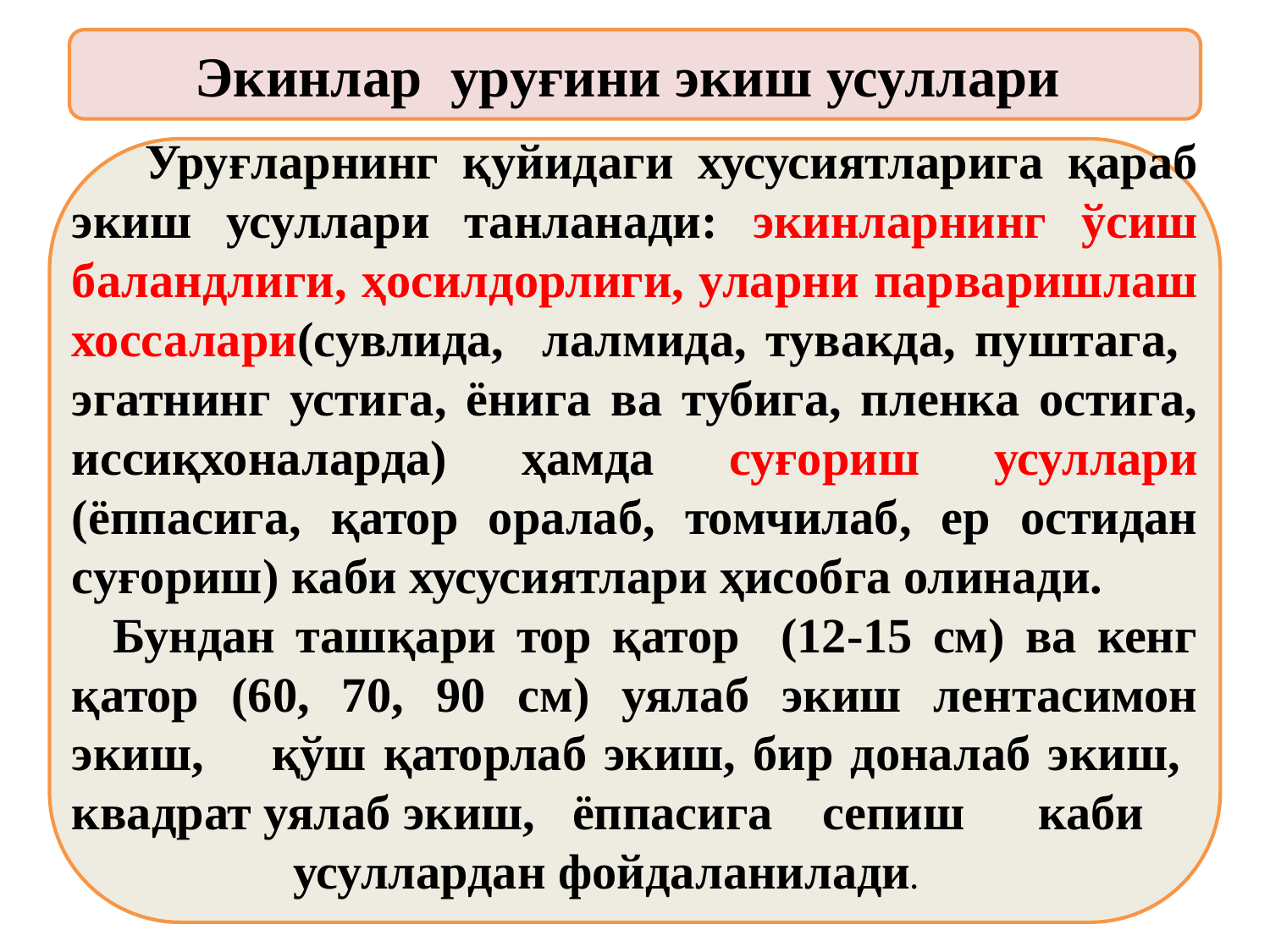

Экинлар  уруғини экиш усуллари
   Уруғларнинг қуйидаги хусусиятларига қараб экиш усуллари танланади: экинларнинг ўсиш баландлиги, ҳосилдорлиги, уларни парваришлаш хоссалари(сувлида,  лалмида, тувакда, пуштага,  эгатнинг устига, ёнига ва тубига, пленка остига, иссиқхоналарда) ҳамда суғориш усуллари (ёппасига, қатор оралаб, томчилаб, ер остидан суғориш) каби хусусиятлари ҳисобга олинади.
  Бундан ташқари тор қатор  (12-15 см) ва кенг қатор (60, 70, 90 см) уялаб экиш лентасимон экиш,    қўш қаторлаб экиш, бир доналаб экиш,  квадрат уялаб экиш,   ёппасига    сепиш      каби
                  усуллардан фойдаланилади.